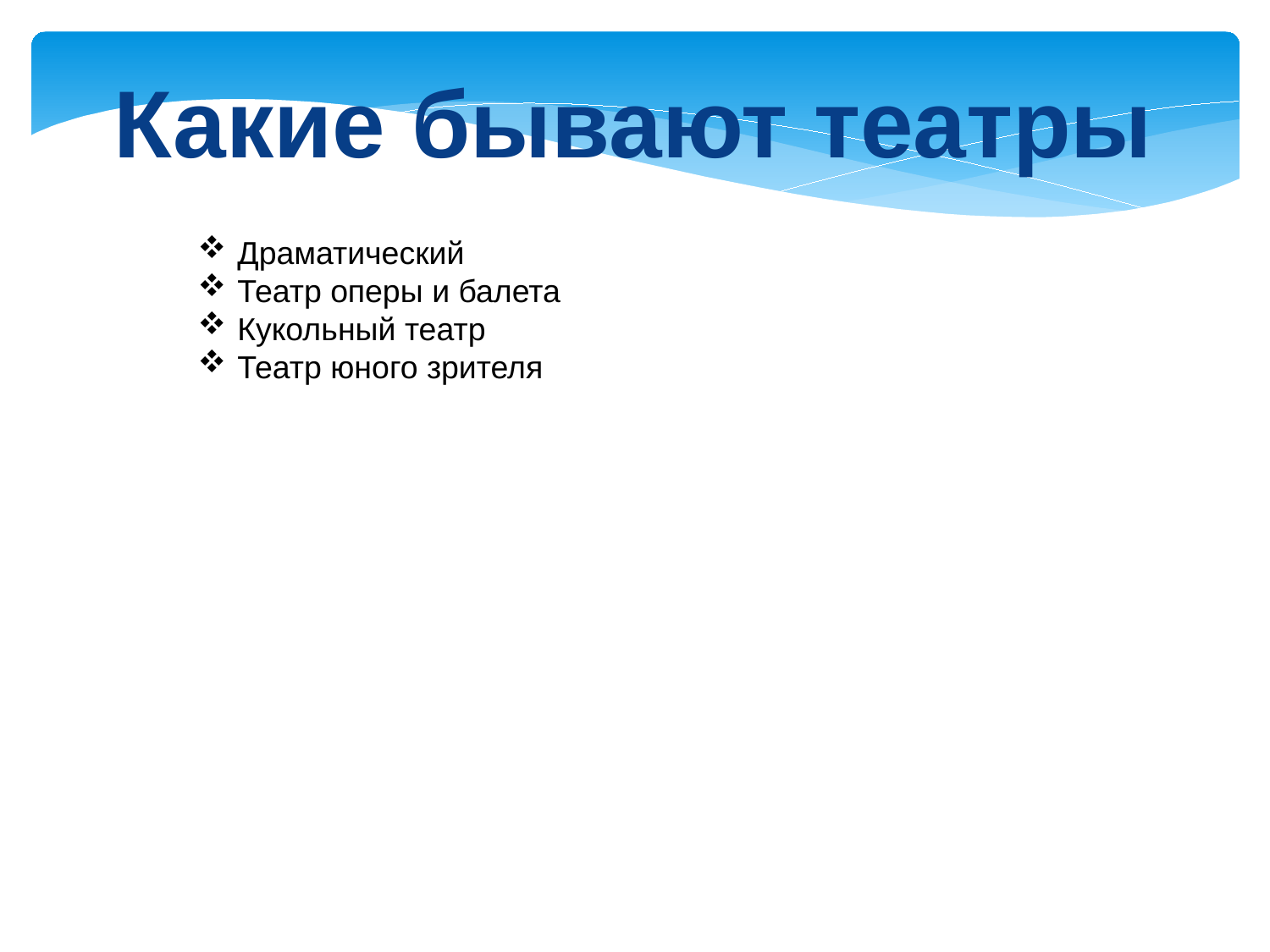

Какие бывают театры
Драматический
Театр оперы и балета
Кукольный театр
Театр юного зрителя